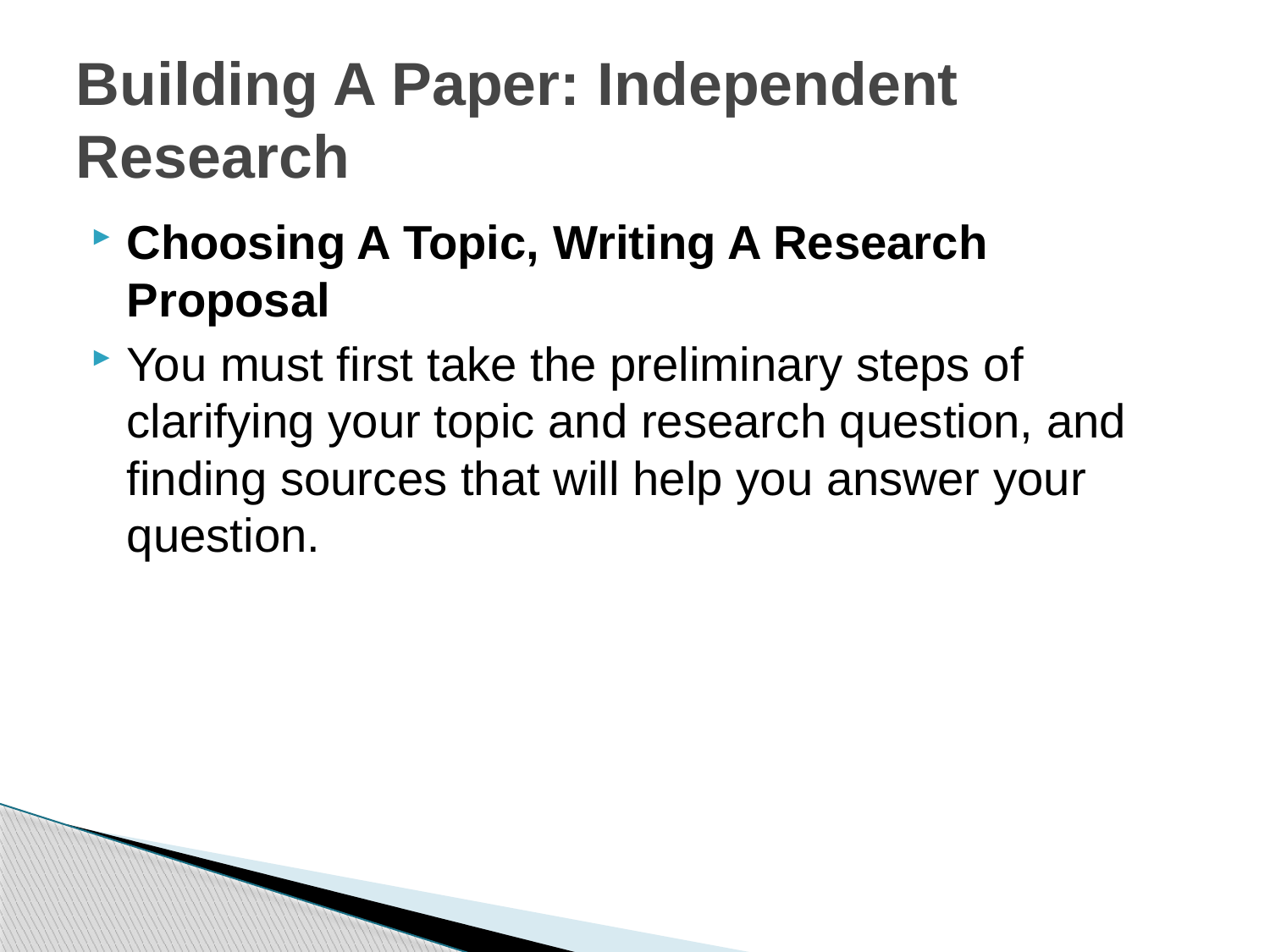

# Building A Paper: Independent Research
Choosing A Topic, Writing A Research Proposal
You must first take the preliminary steps of clarifying your topic and research question, and finding sources that will help you answer your question.